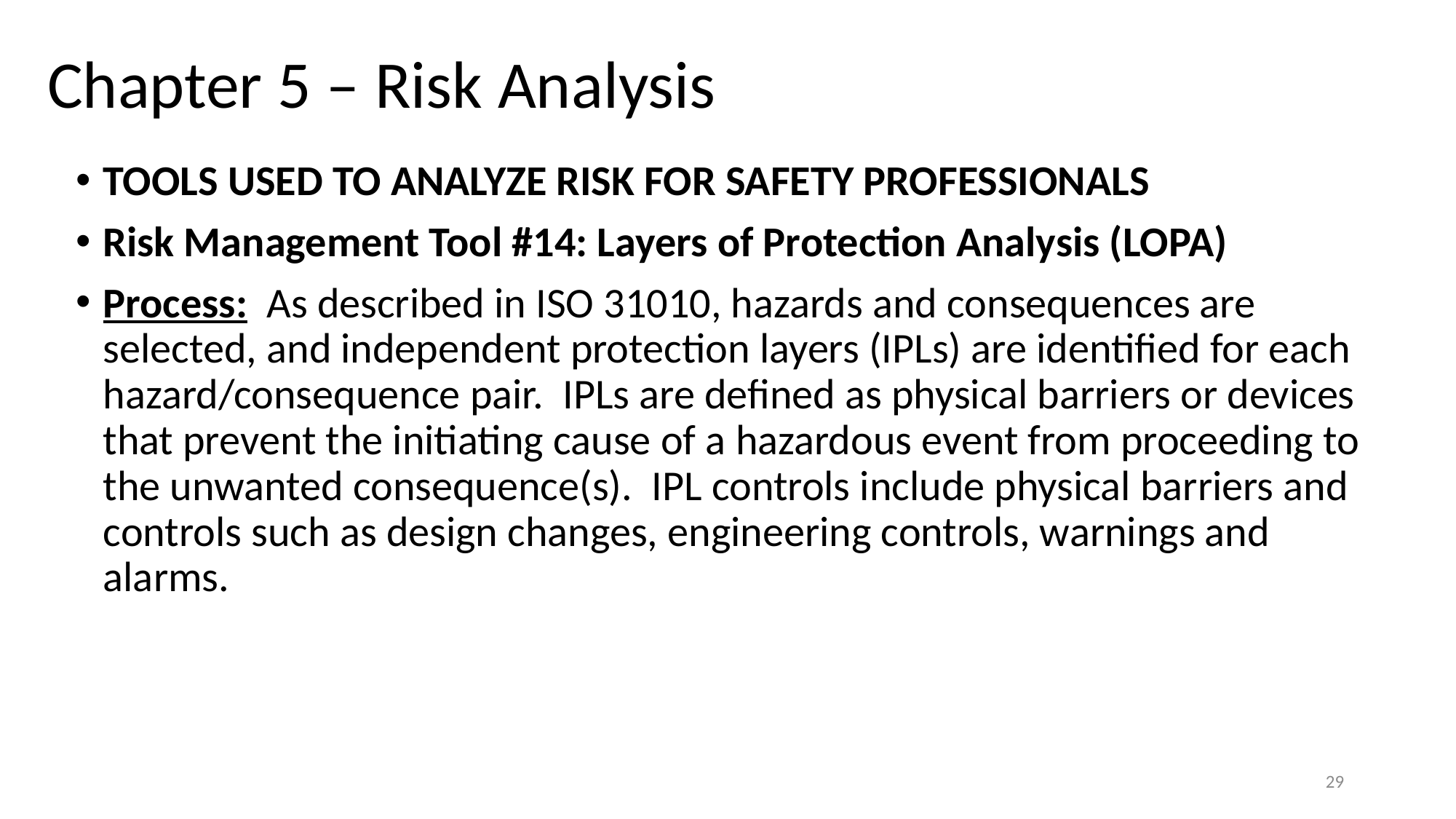

# Chapter 5 – Risk Analysis
TOOLS USED TO ANALYZE RISK FOR SAFETY PROFESSIONALS
Risk Management Tool #14: Layers of Protection Analysis (LOPA)
Process:  As described in ISO 31010, hazards and consequences are selected, and independent protection layers (IPLs) are identified for each hazard/consequence pair.  IPLs are defined as physical barriers or devices that prevent the initiating cause of a hazardous event from proceeding to the unwanted consequence(s).  IPL controls include physical barriers and controls such as design changes, engineering controls, warnings and alarms.
29